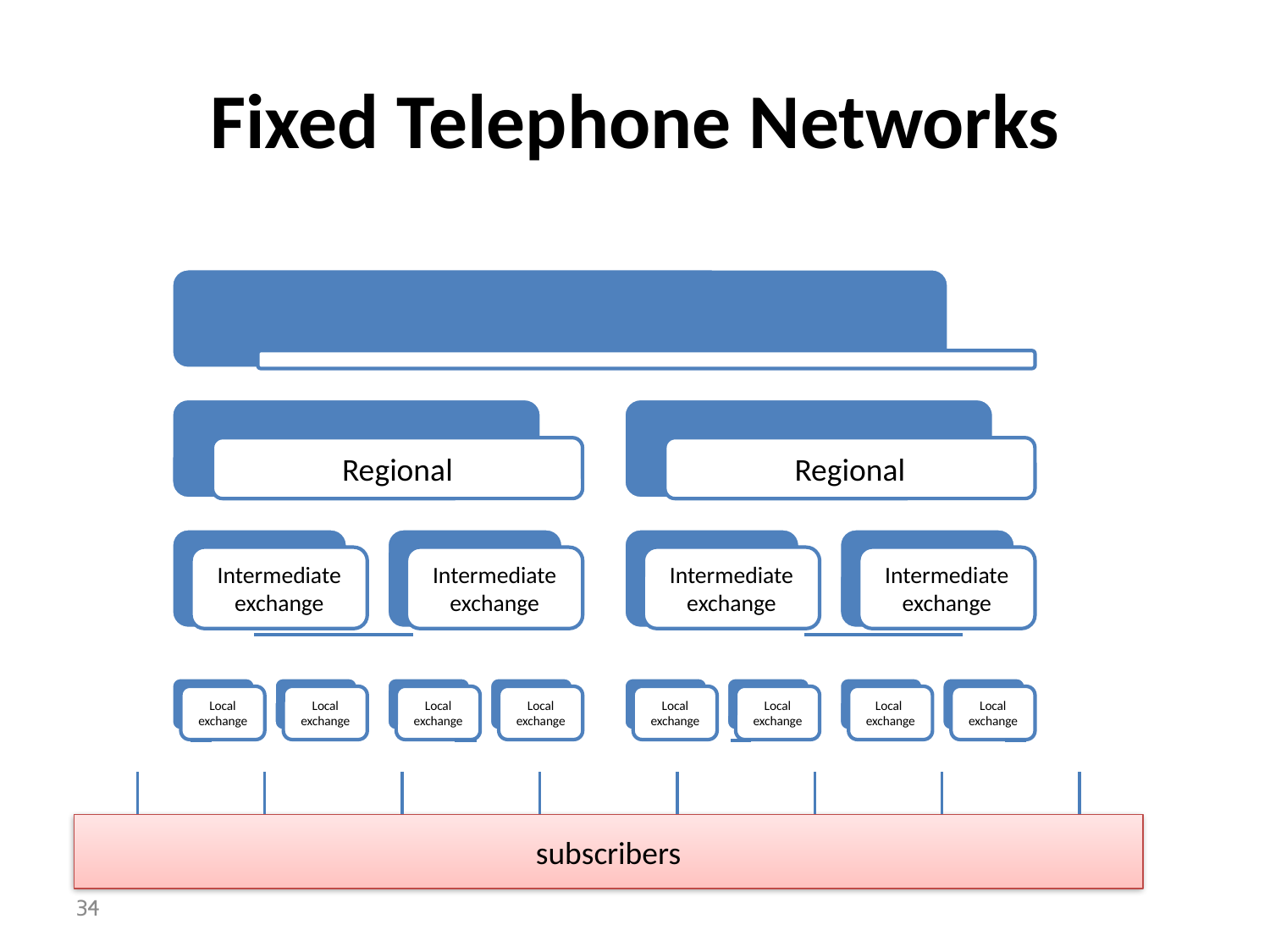

# Fixed Telephone Networks
Regional
Intermediate exchange
Intermediate exchange
Regional
Intermediate exchange
Intermediate exchange
 Local exchange
Local exchange
Local exchange
Local exchange
Local exchange
Local exchange
Local exchange
Local exchange
subscribers
34